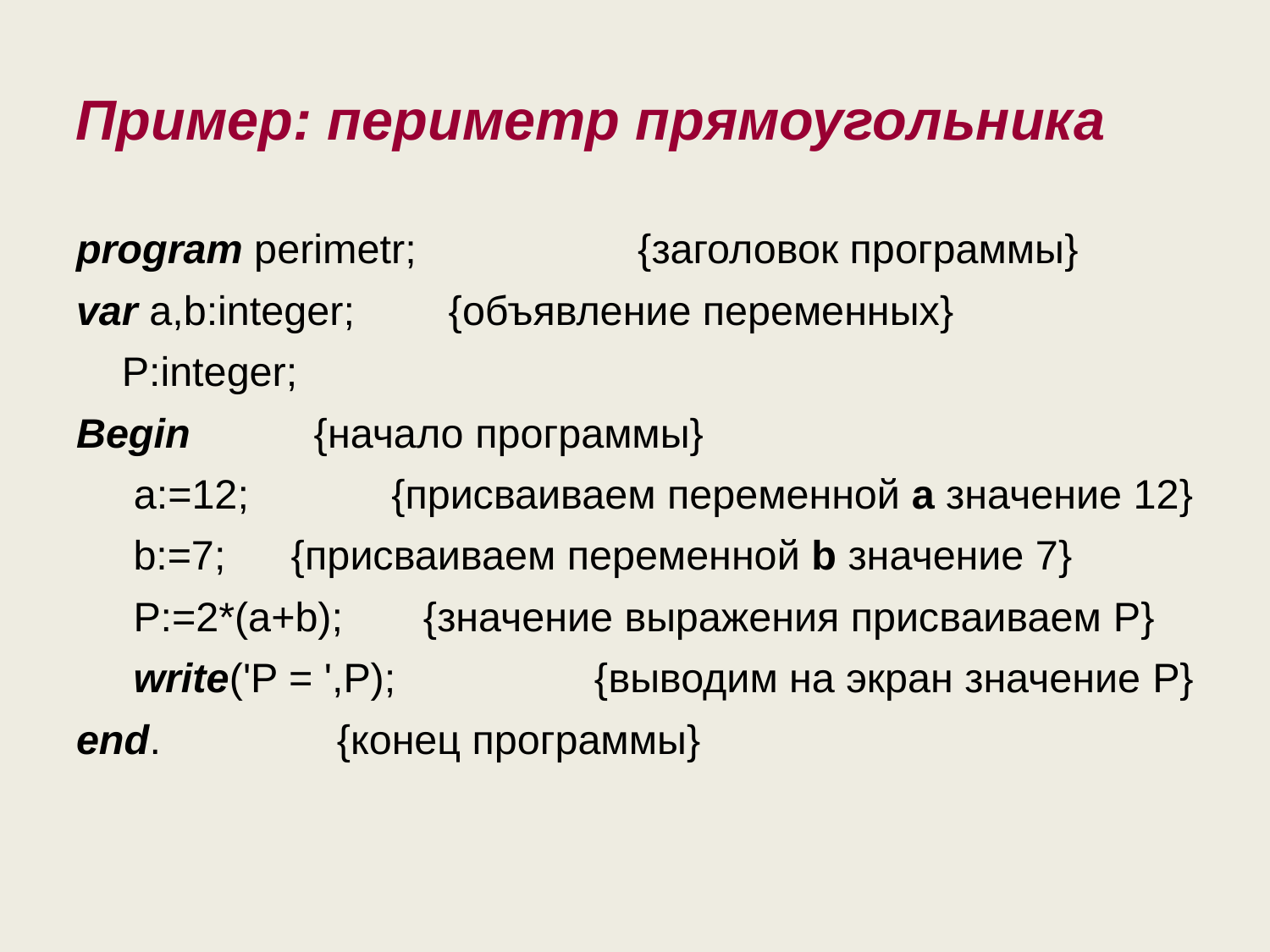

# Пример: периметр прямоугольника
program perimetr;	    		  {заголовок программы}
var a,b:integer;		       {объявление переменных}
    P:integer;
Begin					      {начало программы}
	 a:=12;	  {присваиваем переменной а значение 12}
     b:=7;	    {присваиваем переменной b значение 7}
     P:=2*(a+b);       {значение выражения присваиваем P}
     write('P = ',P);	         {выводим на экран значение P}
end.					        {конец программы}